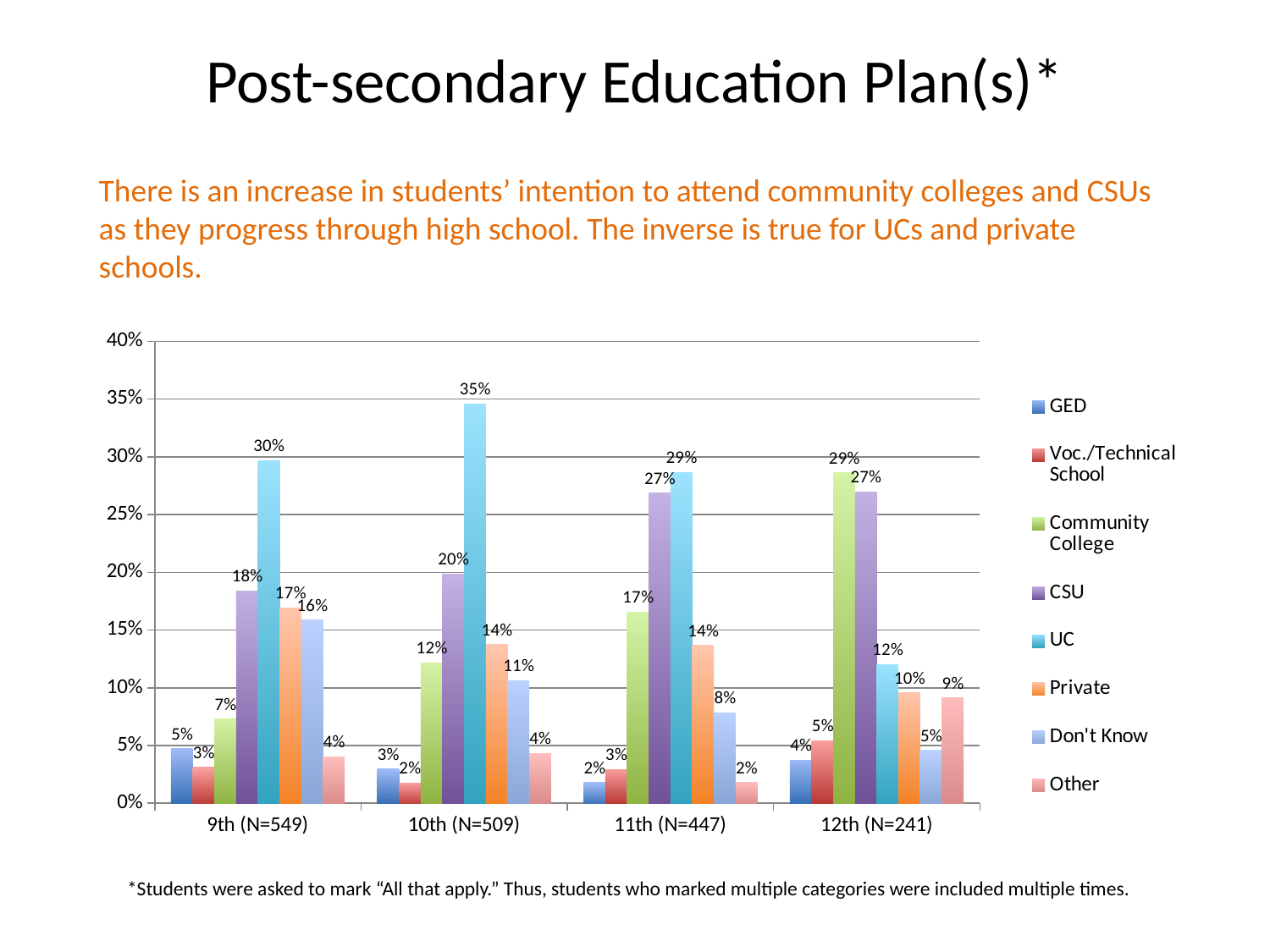

# Post-secondary Education Plan(s)*
There is an increase in students’ intention to attend community colleges and CSUs as they progress through high school. The inverse is true for UCs and private schools.

### Chart

| Category | GED | Voc./Technical School | Community College | CSU | UC | Private | Don't Know | Other |
|---|---|---|---|---|---|---|---|---|
| 9th (N=549) | 0.0473588342440801 | 0.0309653916211293 | 0.0728597449908925 | 0.183970856102004 | 0.296903460837887 | 0.169398907103825 | 0.158469945355191 | 0.0400728597449909 |
| 10th (N=509) | 0.0294695481335953 | 0.0176817288801572 | 0.12180746561886 | 0.198428290766208 | 0.345776031434185 | 0.137524557956778 | 0.106090373280943 | 0.0432220039292731 |
| 11th (N=447) | 0.0178970917225951 | 0.029082774049217 | 0.165548098434004 | 0.268456375838926 | 0.286353467561521 | 0.136465324384787 | 0.0782997762863535 | 0.0178970917225951 |
| 12th (N=241) | 0.037344398340249 | 0.0539419087136929 | 0.286307053941909 | 0.269709543568465 | 0.120331950207469 | 0.0954356846473029 | 0.0456431535269709 | 0.0912863070539419 |
*Students were asked to mark “All that apply.” Thus, students who marked multiple categories were included multiple times.